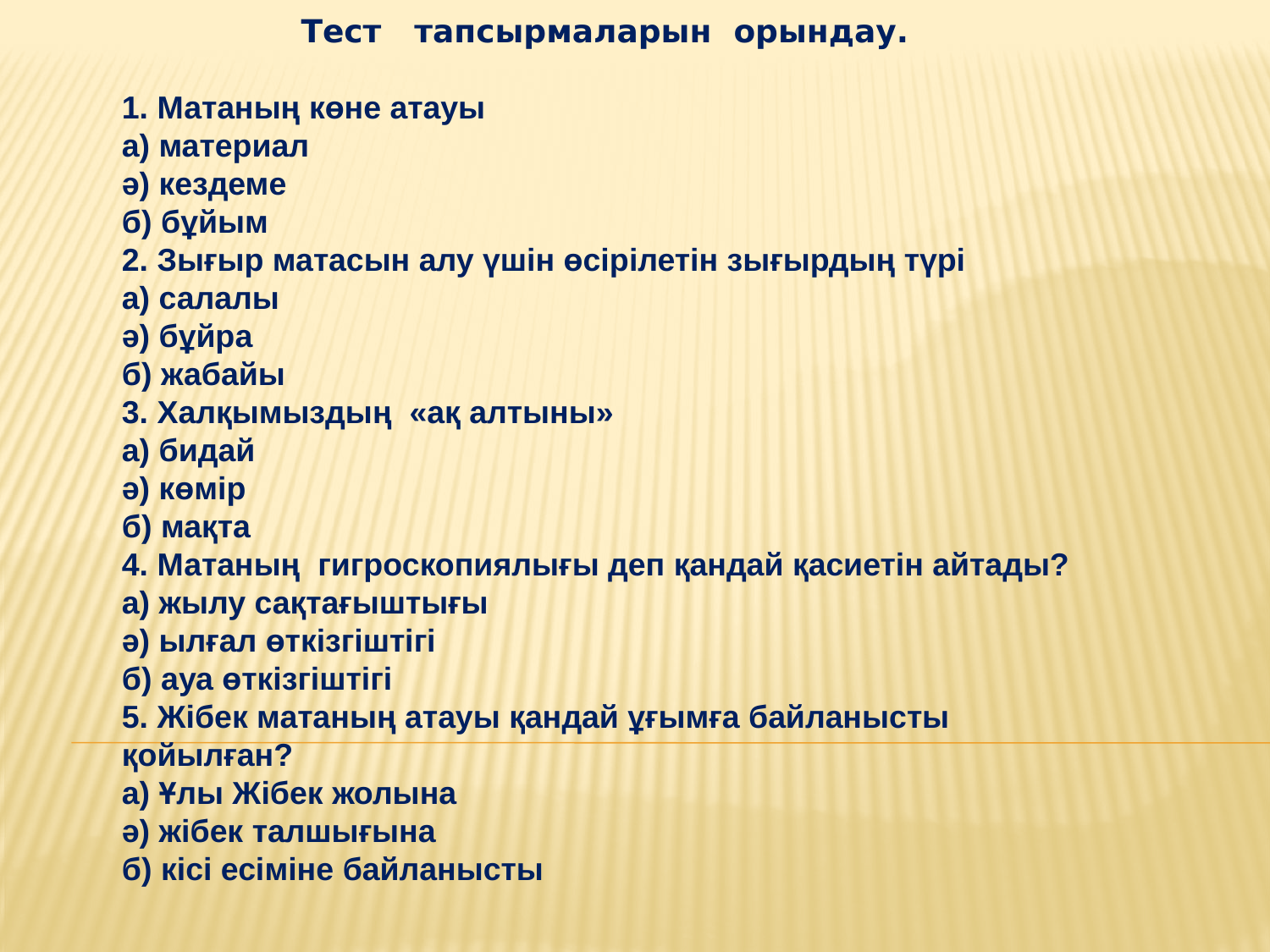

Тест   тапсырмаларын  орындау.

1. Матаның көне атауы
а) материал
ә) кездеме
б) бұйым
2. Зығыр матасын алу үшін өсірілетін зығырдың түрі
а) салалы
ә) бұйра
б) жабайы
3. Халқымыздың  «ақ алтыны»
а) бидай
ә) көмір
б) мақта
4. Матаның  гигроскопиялығы деп қандай қасиетін айтады?
а) жылу сақтағыштығы
ә) ылғал өткізгіштігі
б) ауа өткізгіштігі
5. Жібек матаның атауы қандай ұғымға байланысты қойылған?
а) Ұлы Жібек жолына
ә) жібек талшығына
б) кісі есіміне байланысты